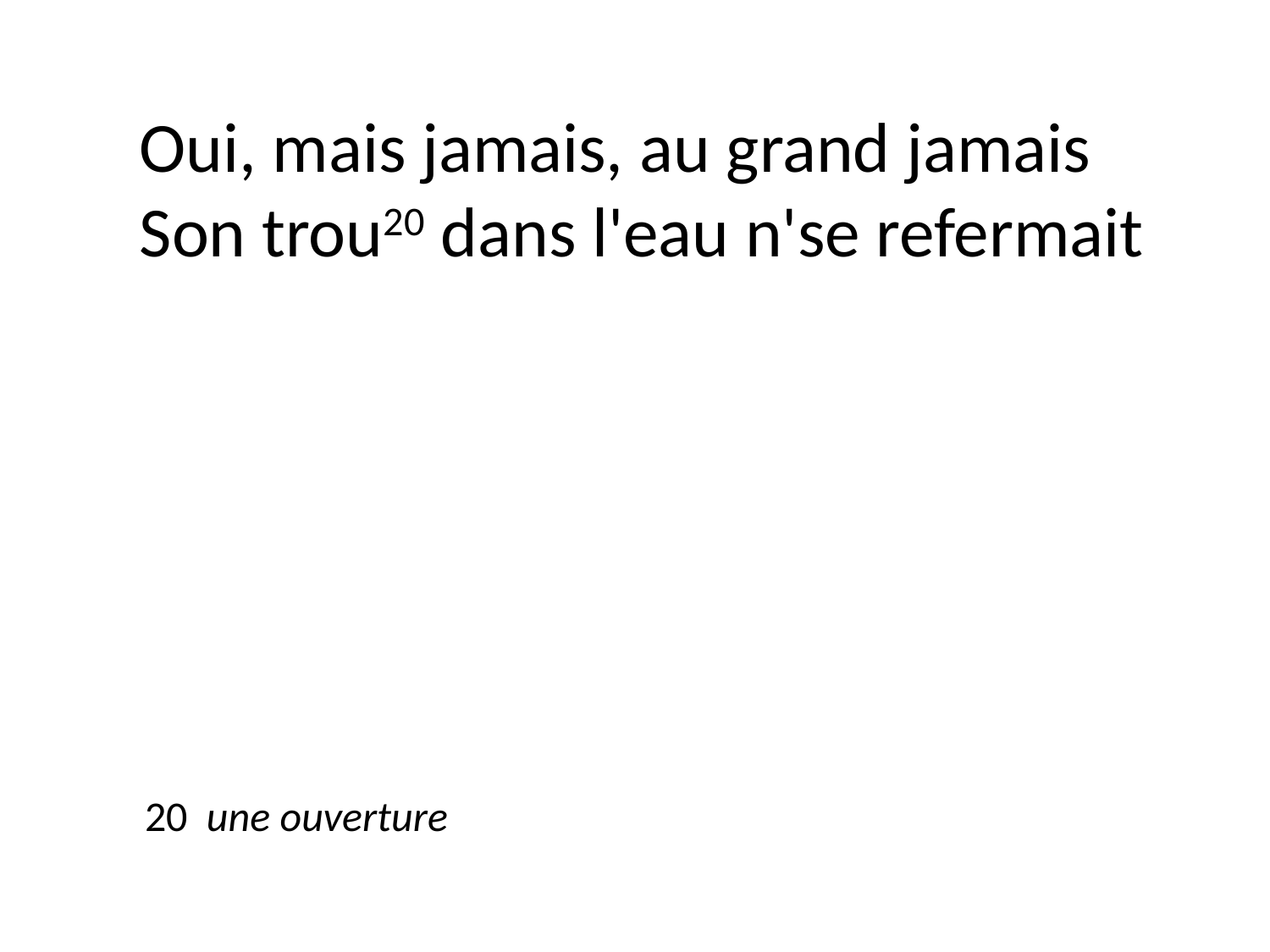

Oui, mais jamais, au grand jamais
Son trou20 dans l'eau n'se refermait
20  une ouverture